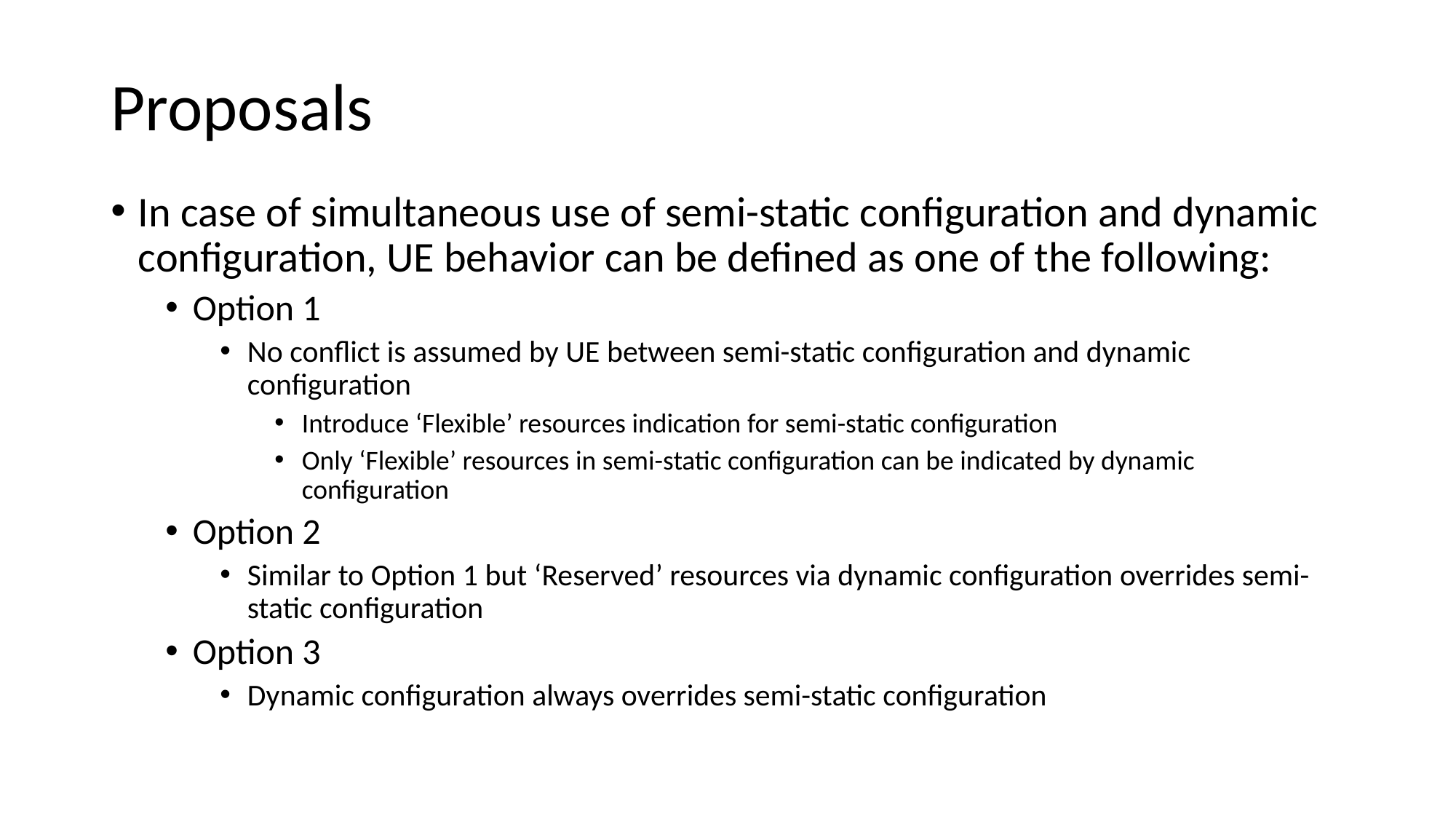

# Proposals
In case of simultaneous use of semi-static configuration and dynamic configuration, UE behavior can be defined as one of the following:
Option 1
No conflict is assumed by UE between semi-static configuration and dynamic configuration
Introduce ‘Flexible’ resources indication for semi-static configuration
Only ‘Flexible’ resources in semi-static configuration can be indicated by dynamic configuration
Option 2
Similar to Option 1 but ‘Reserved’ resources via dynamic configuration overrides semi-static configuration
Option 3
Dynamic configuration always overrides semi-static configuration